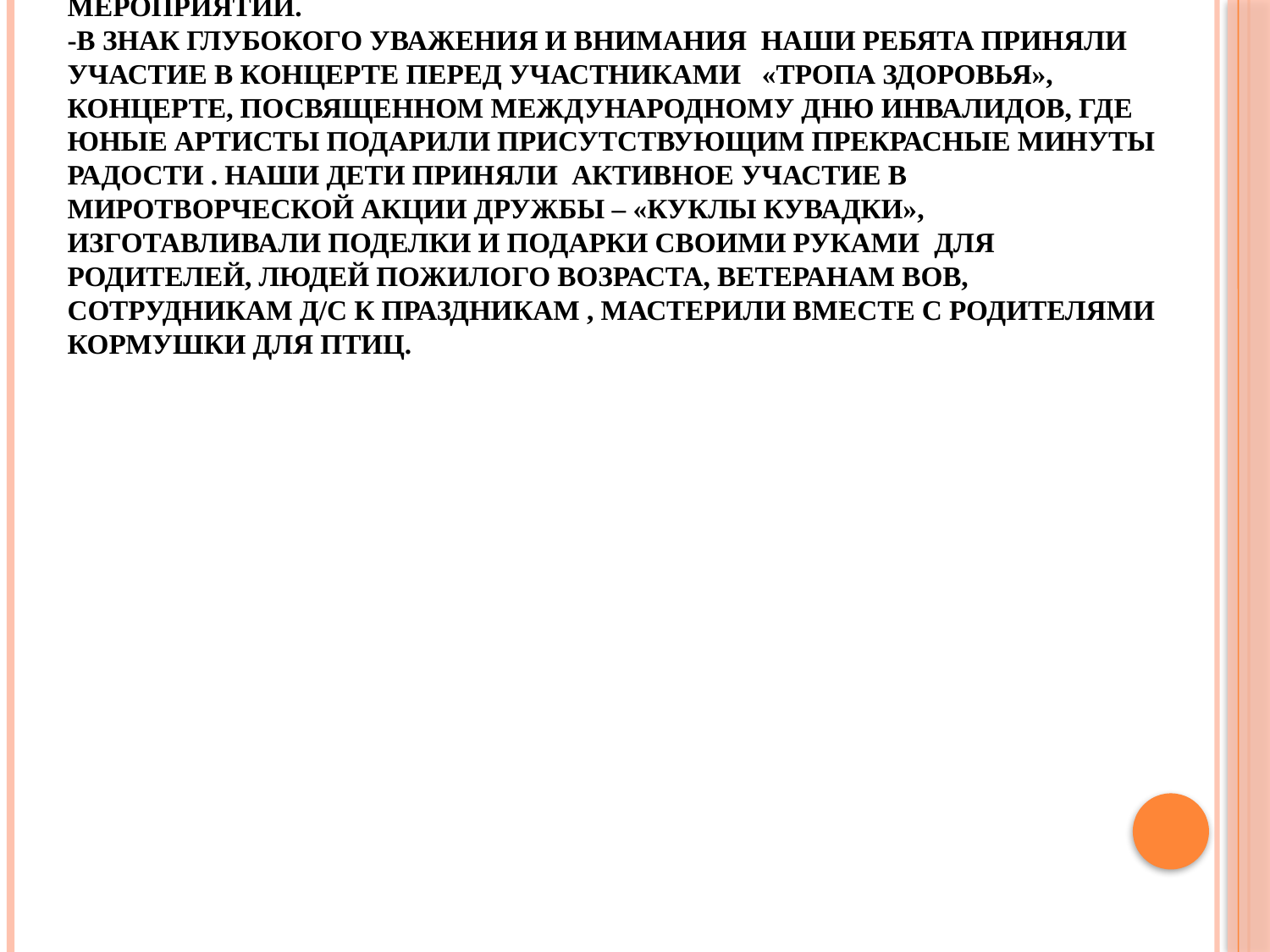

# 4. Развитие волонтёрского движения, проведение акций и мероприятий. -В знак глубокого уважения и внимания  наши ребята приняли участие в концерте перед участниками   «Тропа здоровья»,  концерте, посвященном Международному дню инвалидов, где юные артисты подарили присутствующим прекрасные минуты радости . Наши дети приняли  активное участие в Миротворческой акции дружбы – «куклы кувадки», изготавливали поделки и подарки своими руками  для родителей, людей пожилого возраста, ветеранам ВОВ, сотрудникам д/с к праздникам , мастерили вместе с родителями кормушки для птиц.